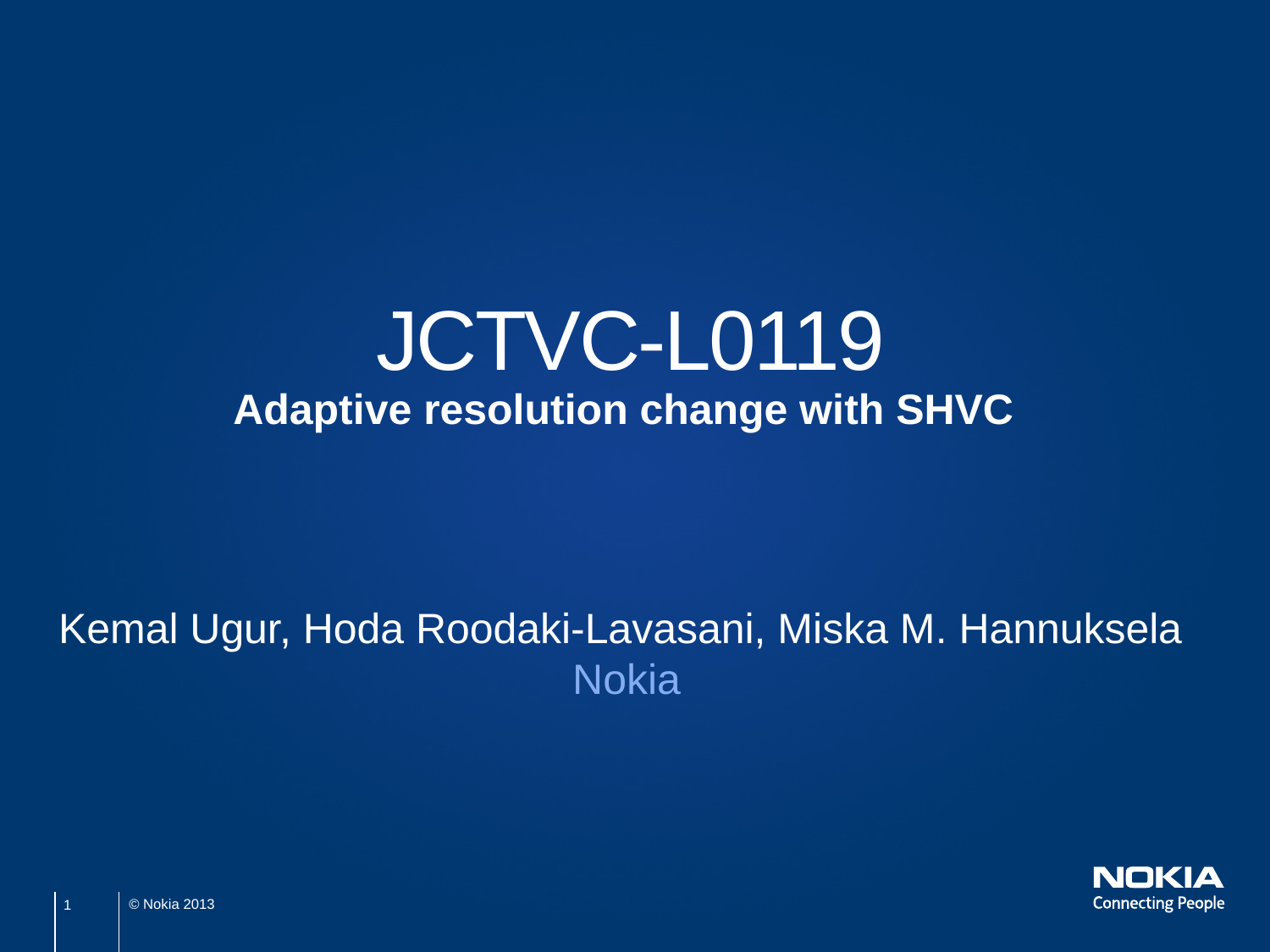

# JCTVC-L0119
Adaptive resolution change with SHVC
Kemal Ugur, Hoda Roodaki-Lavasani, Miska M. Hannuksela
Nokia
© Nokia 2013
1